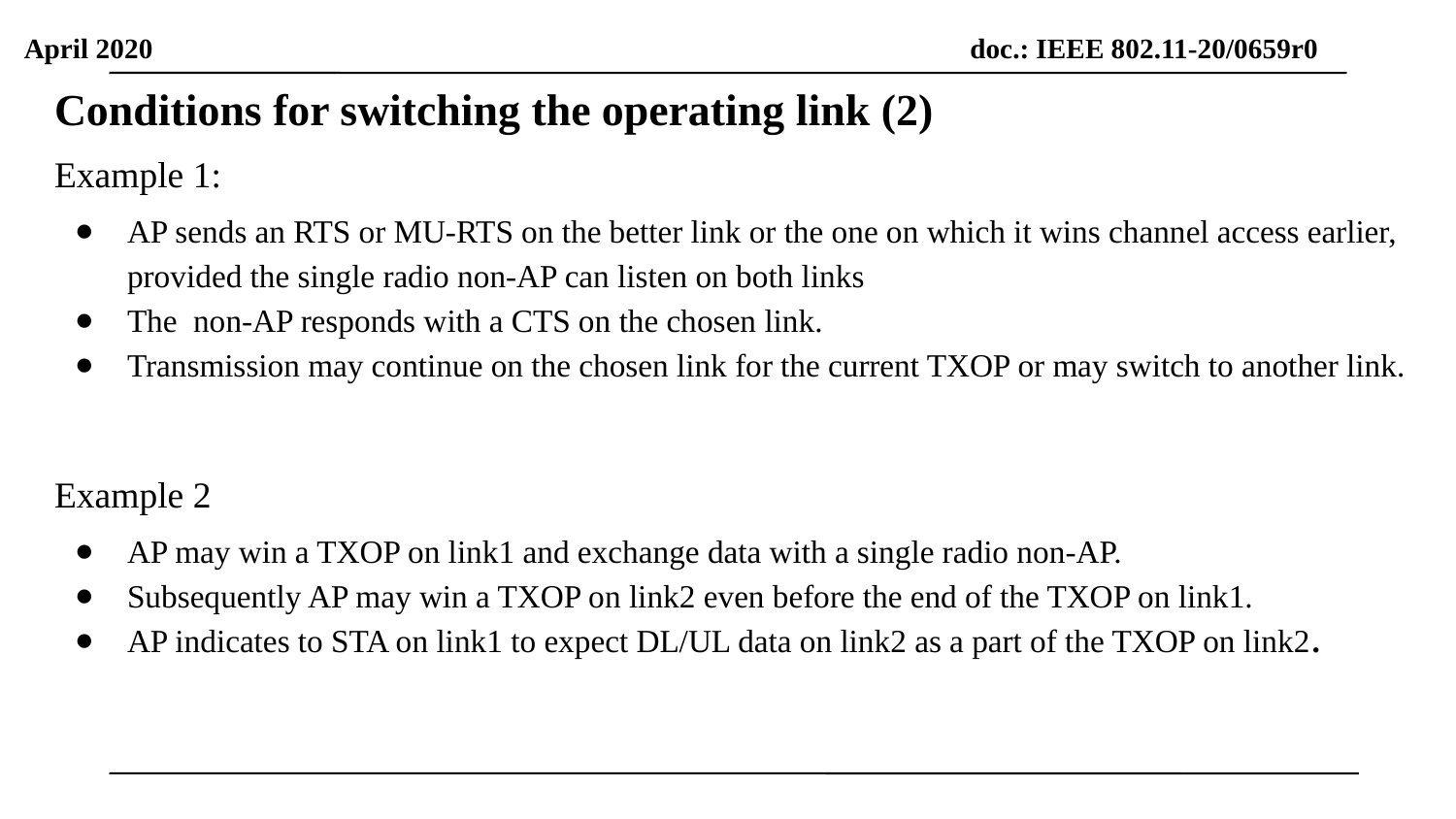

Conditions for switching the operating link (2)
Example 1:
AP sends an RTS or MU-RTS on the better link or the one on which it wins channel access earlier, provided the single radio non-AP can listen on both links
The  non-AP responds with a CTS on the chosen link.
Transmission may continue on the chosen link for the current TXOP or may switch to another link.

Example 2
AP may win a TXOP on link1 and exchange data with a single radio non-AP.
Subsequently AP may win a TXOP on link2 even before the end of the TXOP on link1.
AP indicates to STA on link1 to expect DL/UL data on link2 as a part of the TXOP on link2.